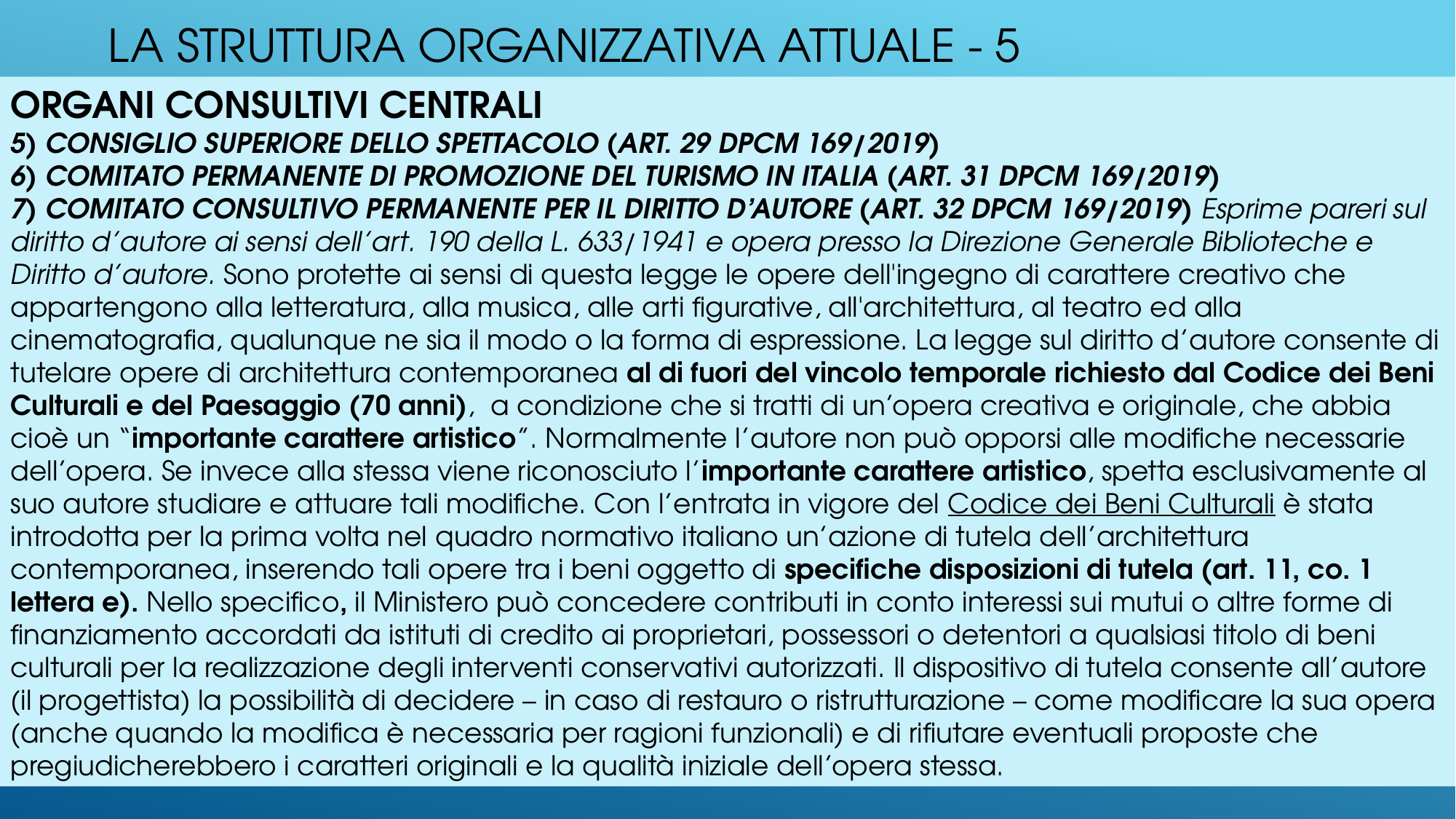

# LA STRUTTURA ORGANIZZATIVA ATTUALE - 5
Organi consultivi centrali
5) Consiglio superiore dello spettacolo (art. 29 DpCM 169/2019)
6) Comitato permanente di promozione del turismo in italia (art. 31 Dpcm 169/2019)
7) Comitato consultivo permanente per il diritto d’autore (art. 32 DpCm 169/2019) Esprime pareri sul diritto d’autore ai sensi dell’art. 190 della L. 633/1941 e opera presso la Direzione Generale Biblioteche e Diritto d’autore. Sono protette ai sensi di questa legge le opere dell'ingegno di carattere creativo che appartengono alla letteratura, alla musica, alle arti figurative, all'architettura, al teatro ed alla cinematografia, qualunque ne sia il modo o la forma di espressione. La legge sul diritto d’autore consente di tutelare opere di architettura contemporanea al di fuori del vincolo temporale richiesto dal Codice dei Beni Culturali e del Paesaggio (70 anni),  a condizione che si tratti di un’opera creativa e originale, che abbia cioè un “importante carattere artistico”. Normalmente l’autore non può opporsi alle modifiche necessarie dell’opera. Se invece alla stessa viene riconosciuto l’importante carattere artistico, spetta esclusivamente al suo autore studiare e attuare tali modifiche. Con l’entrata in vigore del Codice dei Beni Culturali è stata introdotta per la prima volta nel quadro normativo italiano un’azione di tutela dell’architettura contemporanea, inserendo tali opere tra i beni oggetto di specifiche disposizioni di tutela (art. 11, co. 1 lettera e). Nello specifico, il Ministero può concedere contributi in conto interessi sui mutui o altre forme di finanziamento accordati da istituti di credito ai proprietari, possessori o detentori a qualsiasi titolo di beni culturali per la realizzazione degli interventi conservativi autorizzati. Il dispositivo di tutela consente all’autore (il progettista) la possibilità di decidere – in caso di restauro o ristrutturazione – come modificare la sua opera (anche quando la modifica è necessaria per ragioni funzionali) e di rifiutare eventuali proposte che pregiudicherebbero i caratteri originali e la qualità iniziale dell’opera stessa.